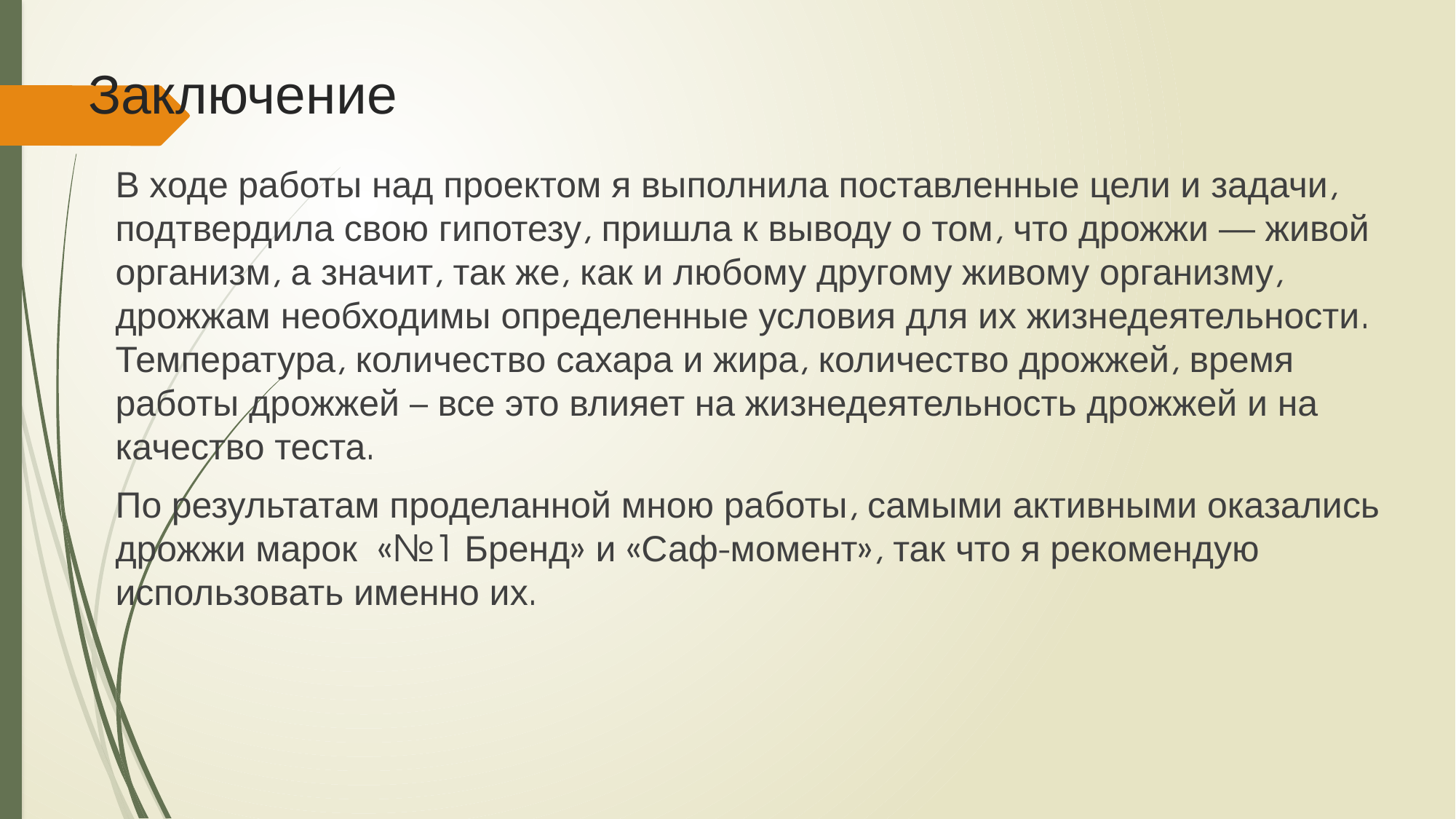

# Заключение
В ходе работы над проектом я выполнила поставленные цели и задачи, подтвердила свою гипотезу, пришла к выводу о том, что дрожжи — живой организм, а значит, так же, как и любому другому живому организму, дрожжам необходимы определенные условия для их жизнедеятельности. Температура, количество сахара и жира, количество дрожжей, время работы дрожжей – все это влияет на жизнедеятельность дрожжей и на качество теста.
По результатам проделанной мною работы, самыми активными оказались дрожжи марок  «№1 Бренд» и «Саф-момент», так что я рекомендую использовать именно их.